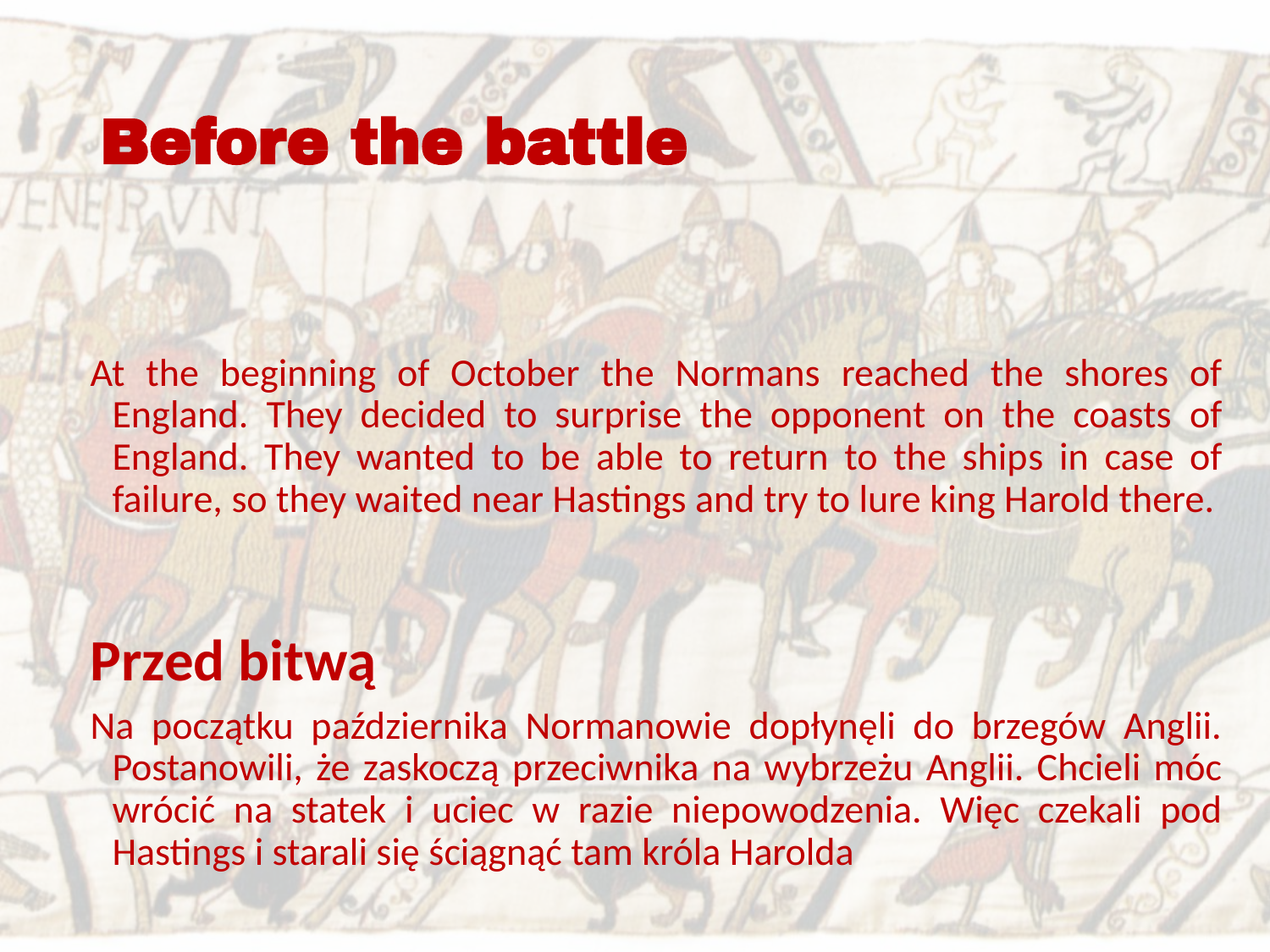

# Before the battle
At the beginning of October the Normans reached the shores of England. They decided to surprise the opponent on the coasts of England. They wanted to be able to return to the ships in case of failure, so they waited near Hastings and try to lure king Harold there.

Przed bitwą
Na początku października Normanowie dopłynęli do brzegów Anglii. Postanowili, że zaskoczą przeciwnika na wybrzeżu Anglii. Chcieli móc wrócić na statek i uciec w razie niepowodzenia. Więc czekali pod Hastings i starali się ściągnąć tam króla Harolda